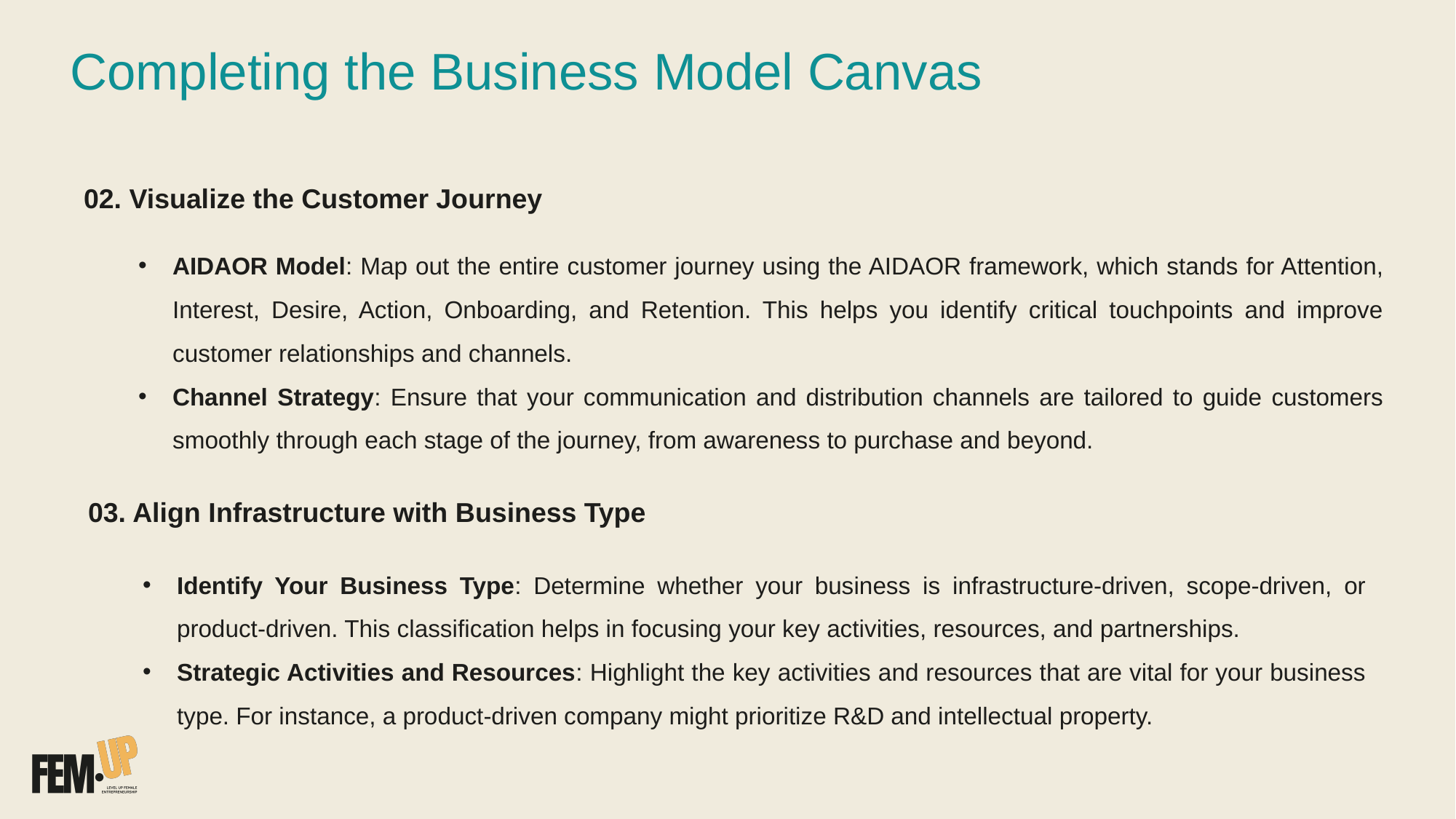

# Completing the Business Model Canvas
02. Visualize the Customer Journey

AIDAOR Model: Map out the entire customer journey using the AIDAOR framework, which stands for Attention, Interest, Desire, Action, Onboarding, and Retention. This helps you identify critical touchpoints and improve customer relationships and channels.
Channel Strategy: Ensure that your communication and distribution channels are tailored to guide customers smoothly through each stage of the journey, from awareness to purchase and beyond.
03. Align Infrastructure with Business Type

Identify Your Business Type: Determine whether your business is infrastructure-driven, scope-driven, or product-driven. This classification helps in focusing your key activities, resources, and partnerships.
Strategic Activities and Resources: Highlight the key activities and resources that are vital for your business type. For instance, a product-driven company might prioritize R&D and intellectual property.